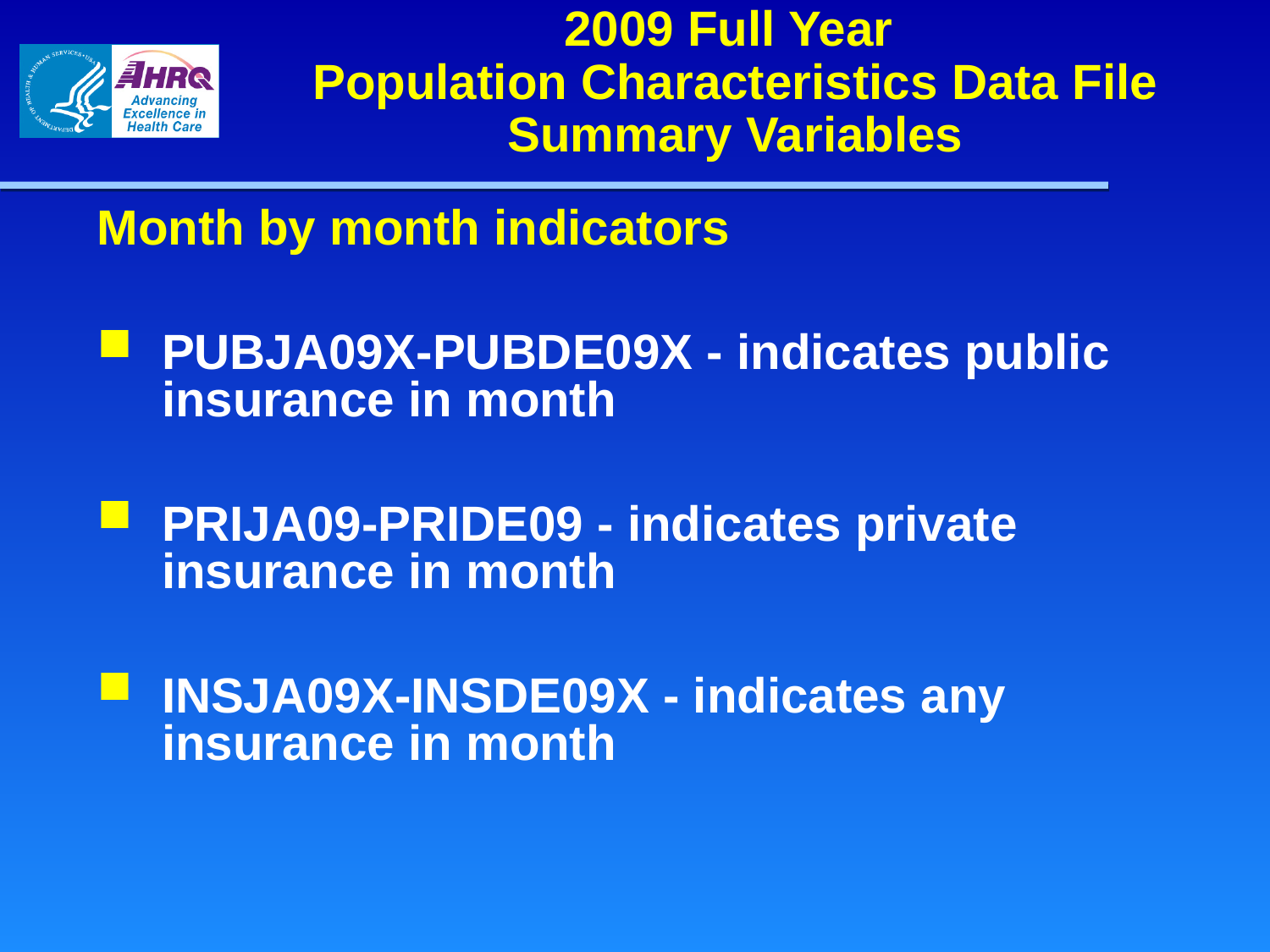

2009 Full Year
Population Characteristics Data File
Summary Variables
Month by month indicators

PUBJA09X-PUBDE09X - indicates public insurance in month

PRIJA09-PRIDE09 - indicates private insurance in month

INSJA09X-INSDE09X - indicates any insurance in month